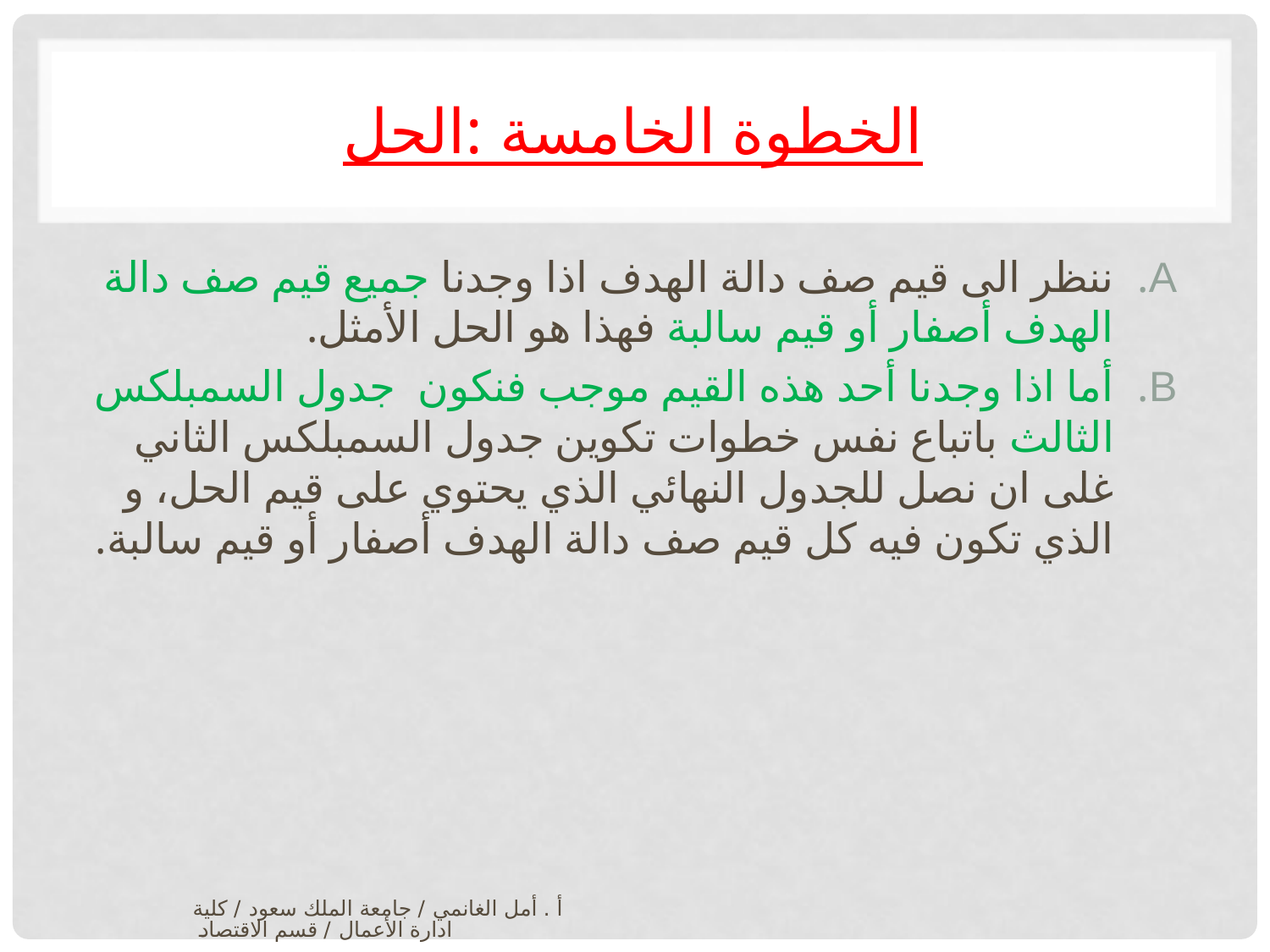

# الخطوة الخامسة :الحل
ننظر الى قيم صف دالة الهدف اذا وجدنا جميع قيم صف دالة الهدف أصفار أو قيم سالبة فهذا هو الحل الأمثل.
أما اذا وجدنا أحد هذه القيم موجب فنكون  جدول السمبلكس الثالث باتباع نفس خطوات تكوين جدول السمبلكس الثاني غلى ان نصل للجدول النهائي الذي يحتوي على قيم الحل، و الذي تكون فيه كل قيم صف دالة الهدف أصفار أو قيم سالبة.
أ . أمل الغانمي / جامعة الملك سعود / كلية ادارة الأعمال / قسم الاقتصاد